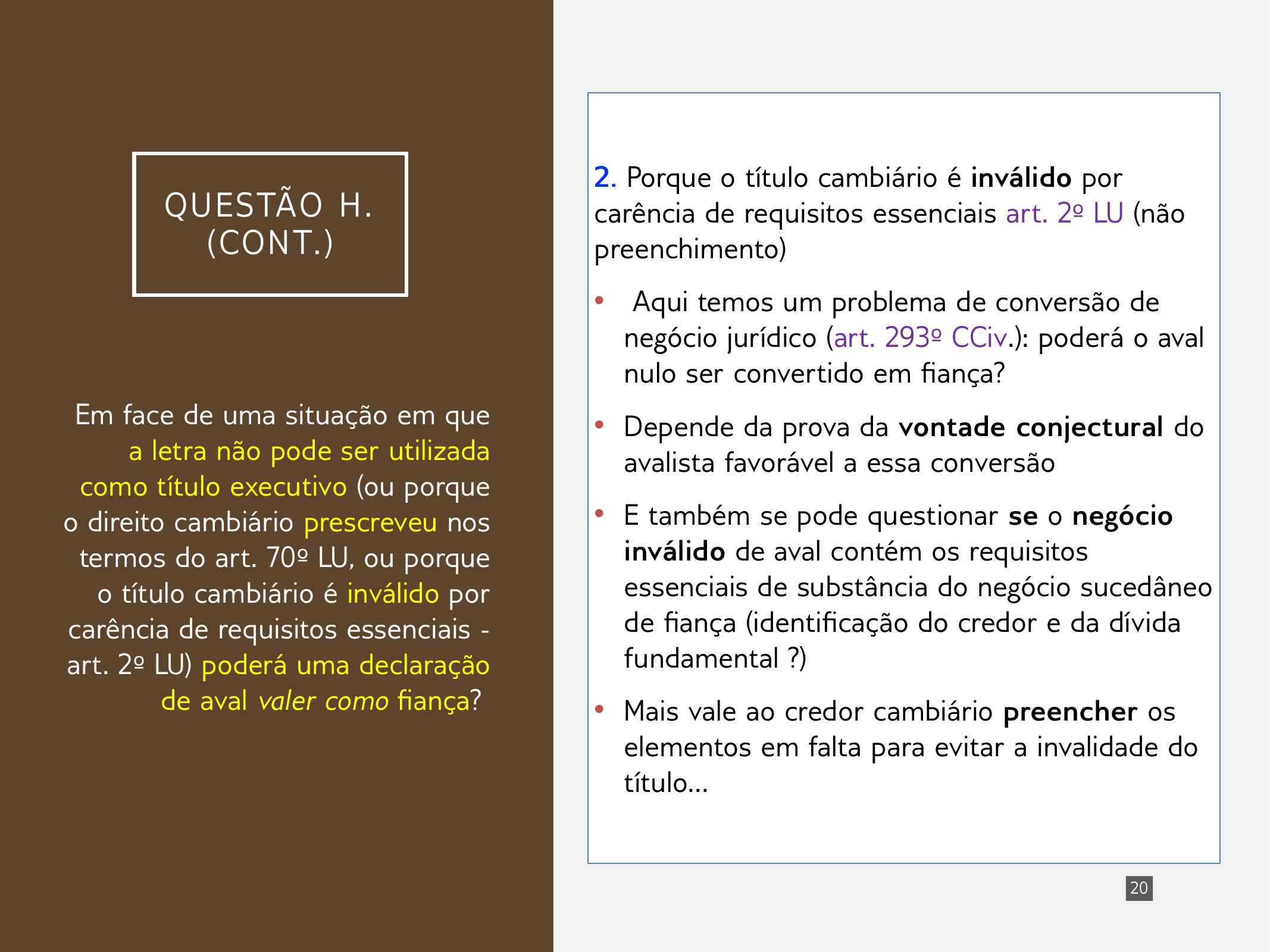

2. Porque o título cambiário é inválido por carência de requisitos essenciais art. 2º LU (não preenchimento)
 Aqui temos um problema de conversão de negócio jurídico (art. 293º CCiv.): poderá o aval nulo ser convertido em fiança?
Depende da prova da vontade conjectural do avalista favorável a essa conversão
E também se pode questionar se o negócio inválido de aval contém os requisitos essenciais de substância do negócio sucedâneo de fiança (identificação do credor e da dívida fundamental ?)
Mais vale ao credor cambiário preencher os elementos em falta para evitar a invalidade do título...
# Questão H.(cont.)
Em face de uma situação em que a letra não pode ser utilizada como título executivo (ou porque o direito cambiário prescreveu nos termos do art. 70º LU, ou porque o título cambiário é inválido por carência de requisitos essenciais - art. 2º LU) poderá uma declaração de aval valer como fiança?
20